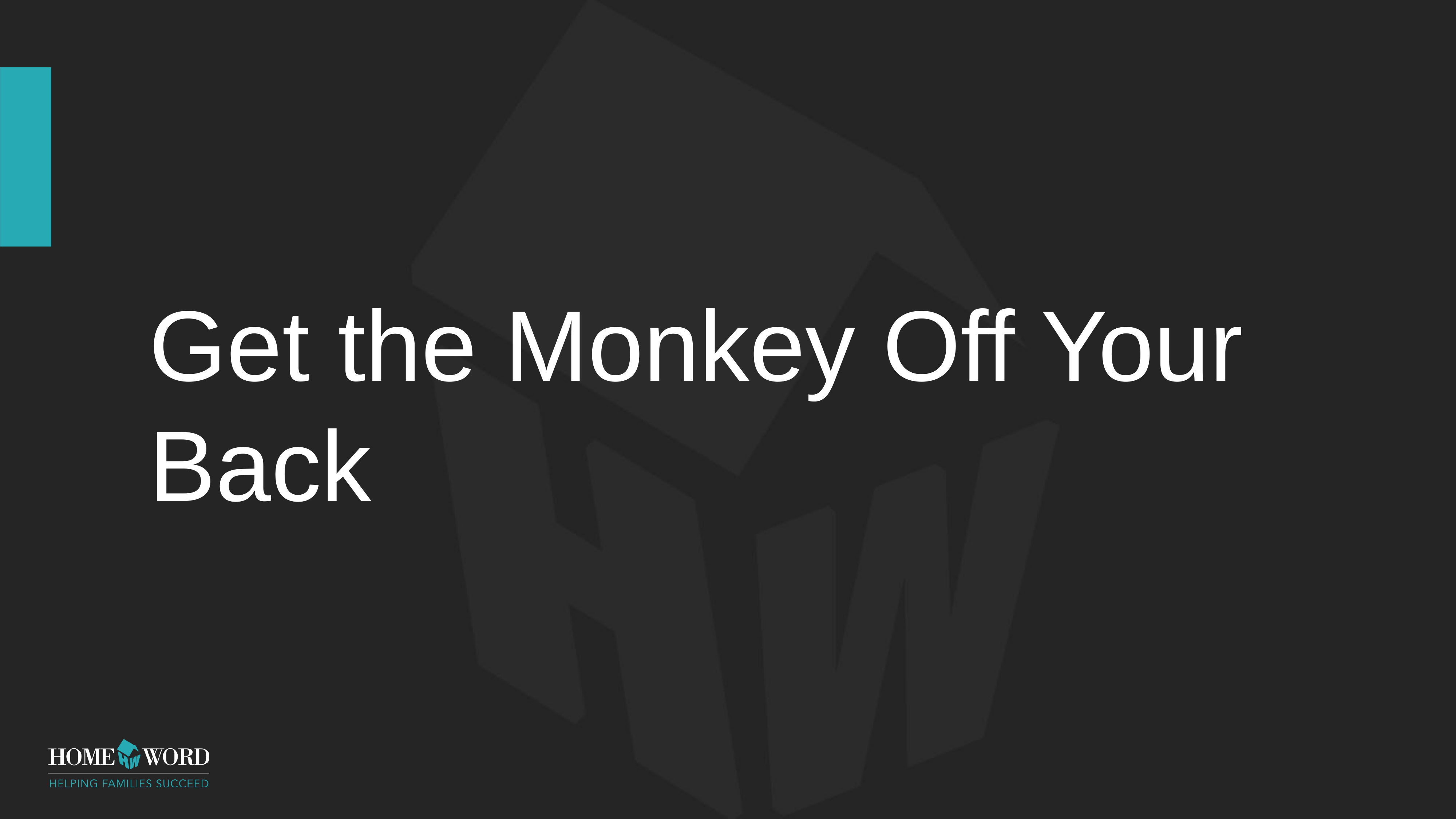

# Get the Monkey Off Your Back